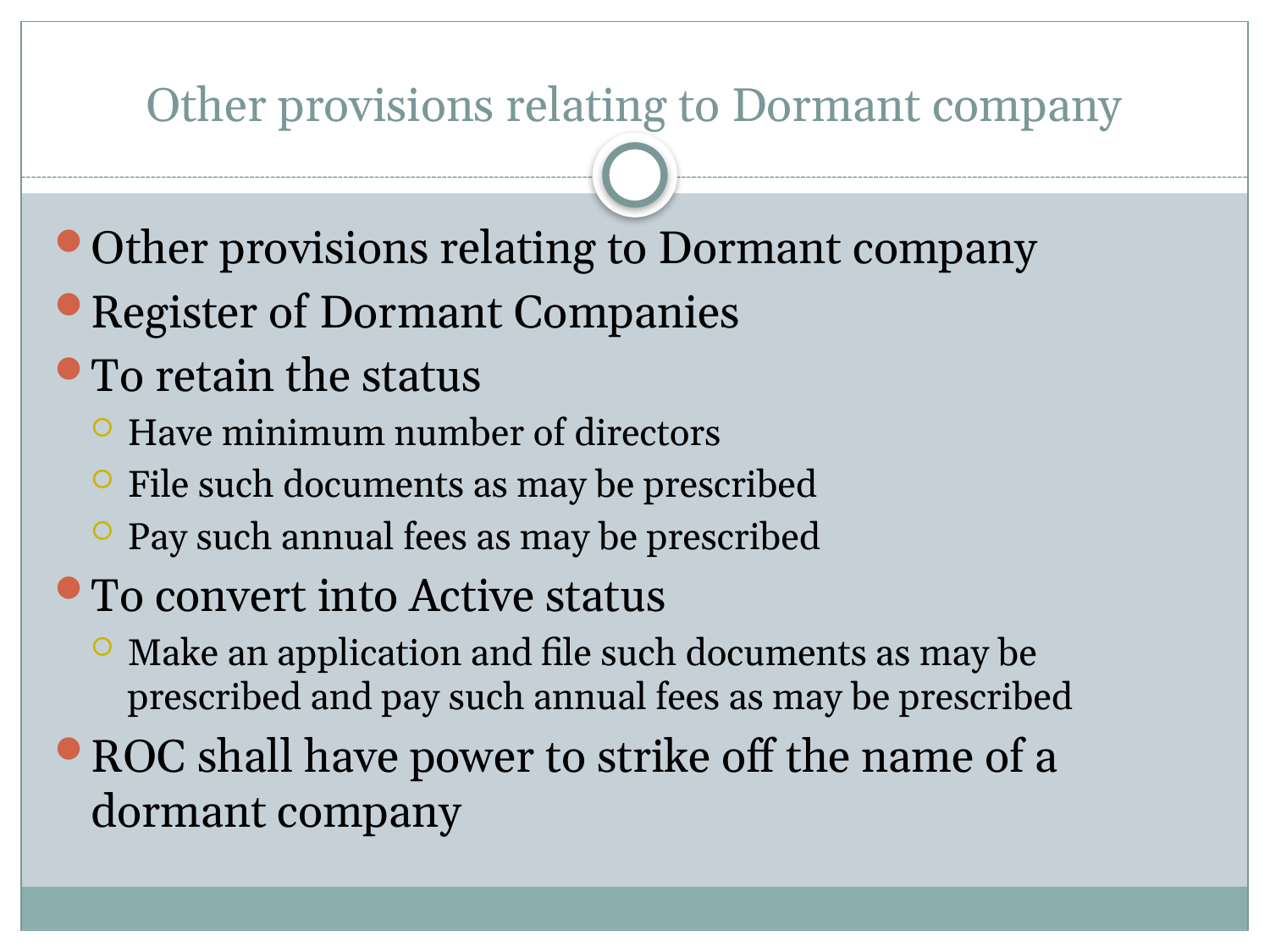

# Other provisions relating to Dormant company
Other provisions relating to Dormant company
Register of Dormant Companies
To retain the status
Have minimum number of directors
File such documents as may be prescribed
Pay such annual fees as may be prescribed
To convert into Active status
Make an application and file such documents as may be prescribed and pay such annual fees as may be prescribed
ROC shall have power to strike off the name of a dormant company